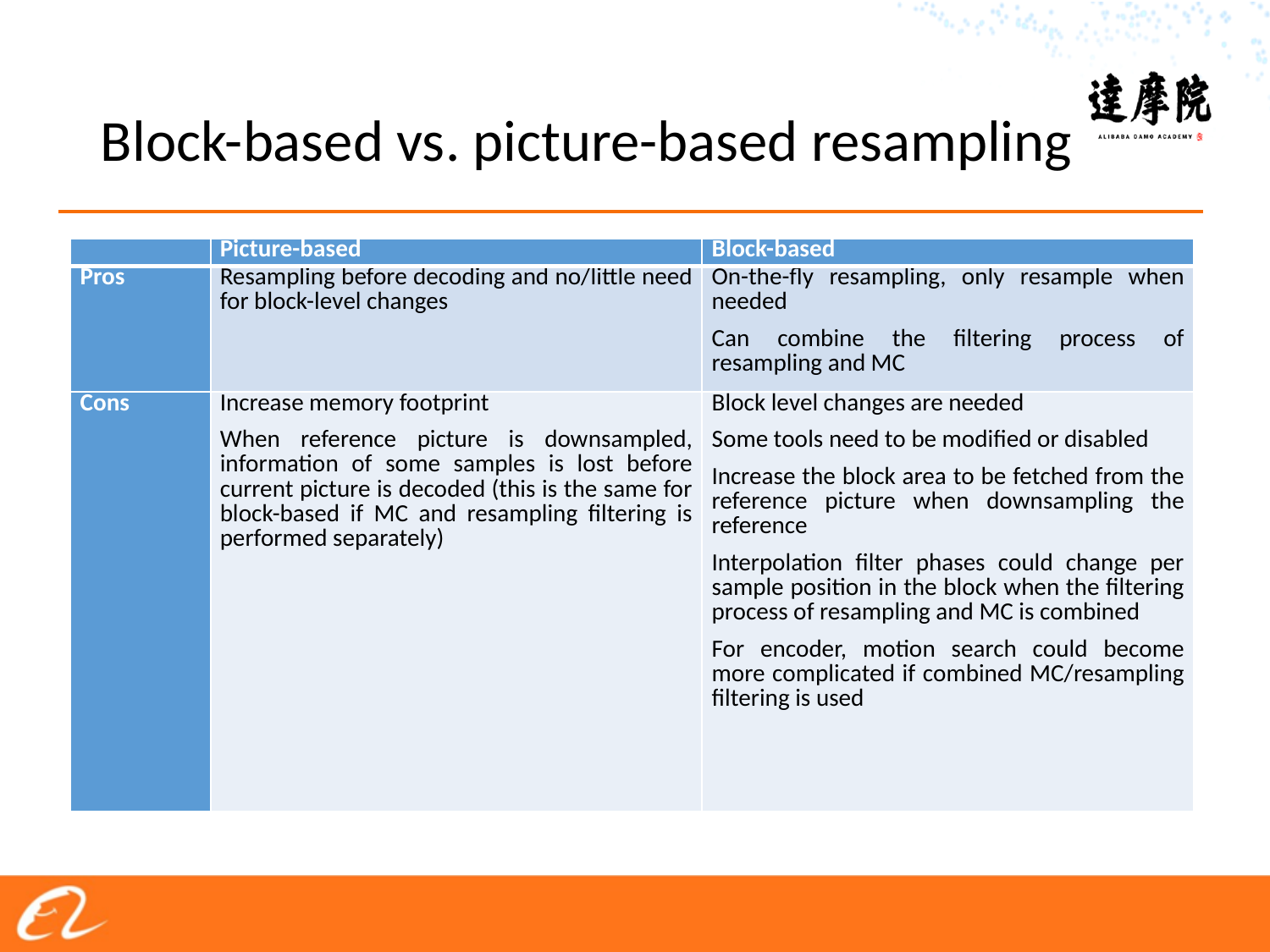

# Block-based vs. picture-based resampling
|  | Picture-based | Block-based |
| --- | --- | --- |
| Pros | Resampling before decoding and no/little need for block-level changes | On-the-fly resampling, only resample when needed Can combine the filtering process of resampling and MC |
| Cons | Increase memory footprint When reference picture is downsampled, information of some samples is lost before current picture is decoded (this is the same for block-based if MC and resampling filtering is performed separately) | Block level changes are needed Some tools need to be modified or disabled Increase the block area to be fetched from the reference picture when downsampling the reference Interpolation filter phases could change per sample position in the block when the filtering process of resampling and MC is combined For encoder, motion search could become more complicated if combined MC/resampling filtering is used |